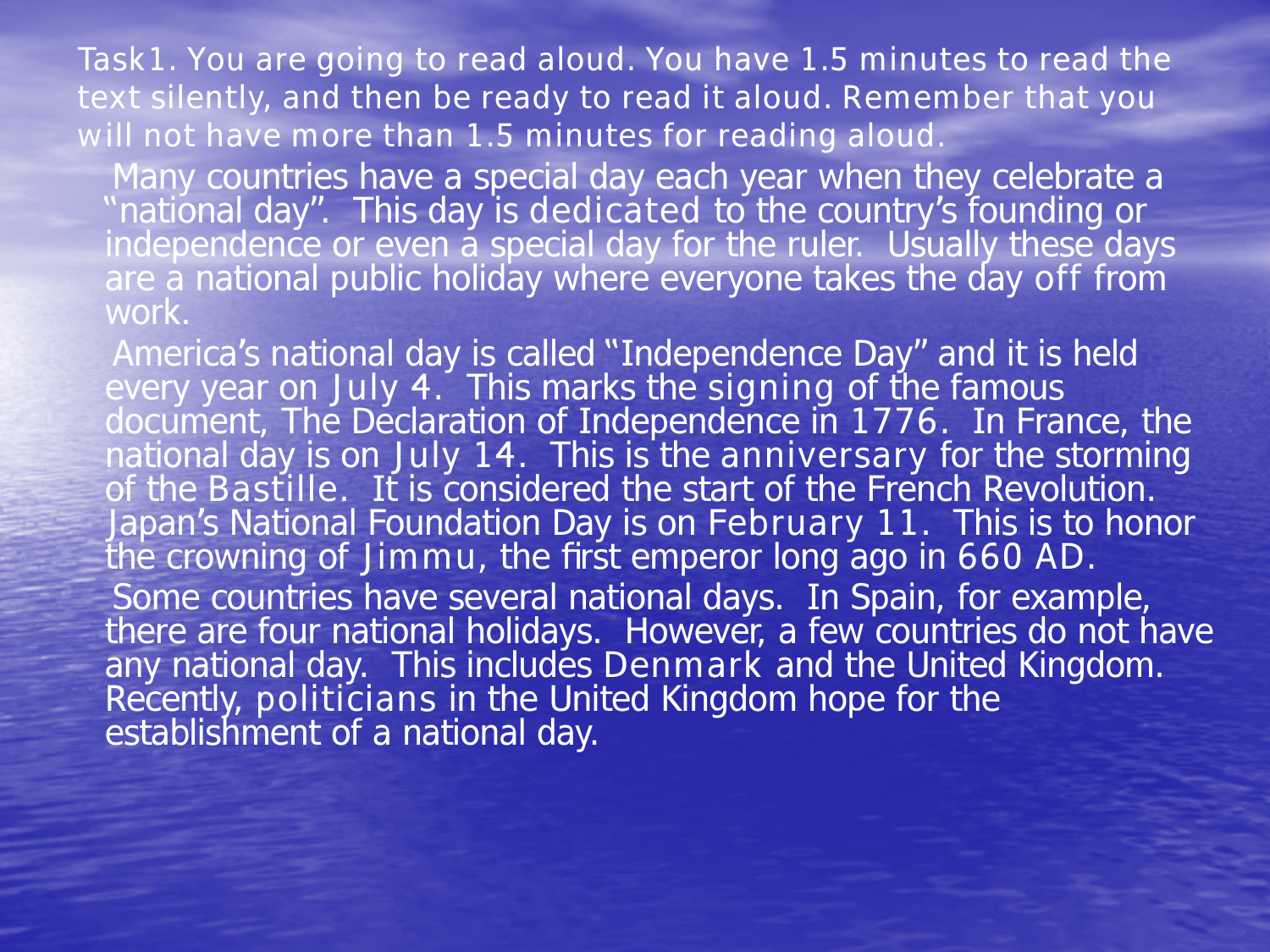

# Task1. You are going to read aloud. You have 1.5 minutes to read the text silently, and then be ready to read it aloud. Remember that you will not have more than 1.5 minutes for reading aloud.
       Many countries have a special day each year when they celebrate a “national day”.  This day is dedicated to the country’s founding or independence or even a special day for the ruler.  Usually these days are a national public holiday where everyone takes the day off from work.
     America’s national day is called “Independence Day” and it is held every year on July 4.  This marks the signing of the famous document, The Declaration of Independence in 1776.  In France, the national day is on July 14.  This is the anniversary for the storming of the Bastille.  It is considered the start of the French Revolution.   Japan’s National Foundation Day is on February 11.  This is to honor the crowning of Jimmu, the first emperor long ago in 660 AD.
     Some countries have several national days.  In Spain, for example, there are four national holidays.  However, a few countries do not have any national day.  This includes Denmark and the United Kingdom.  Recently, politicians in the United Kingdom hope for the establishment of a national day.